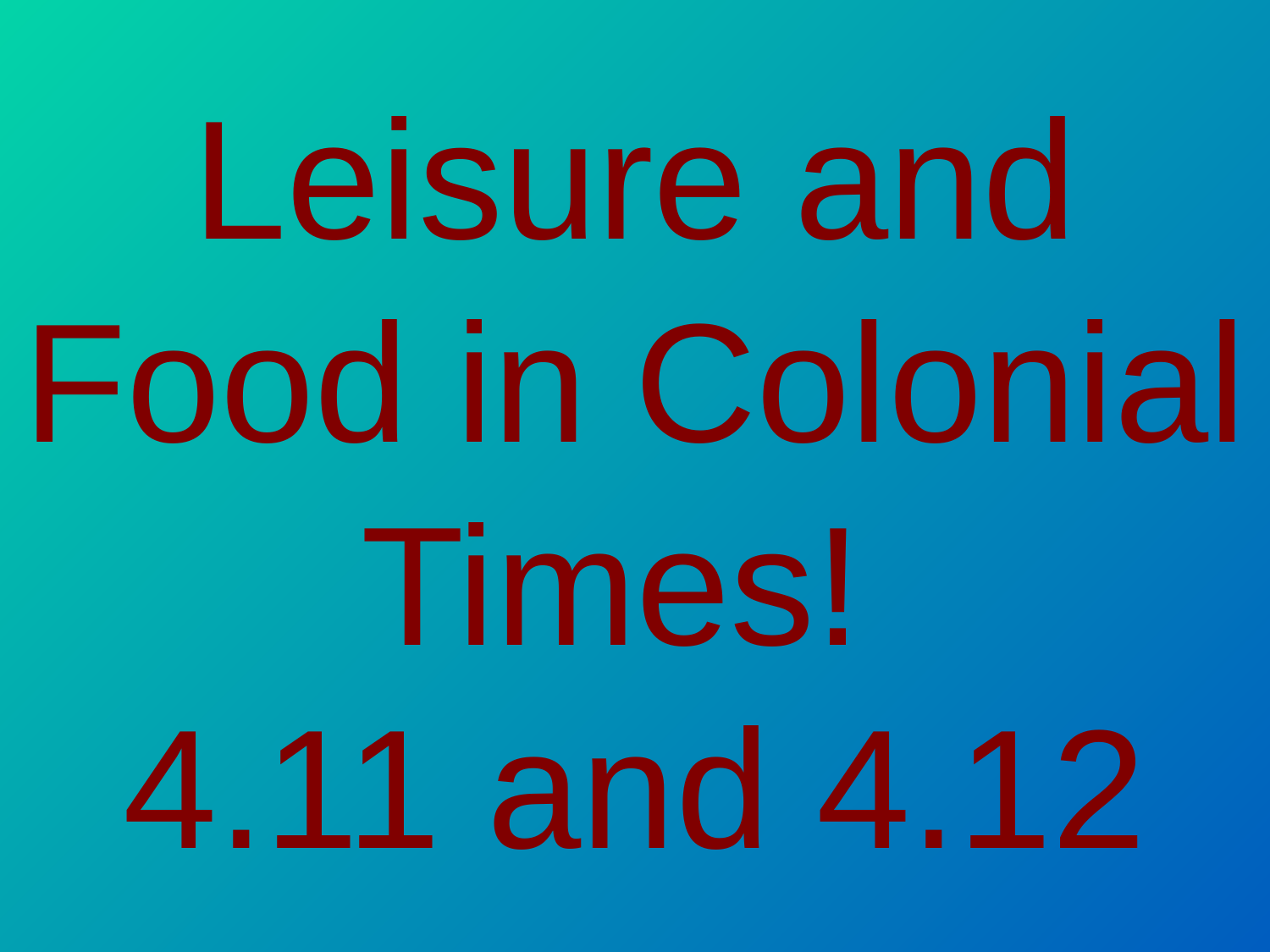

# Leisure and Food in Colonial Times! 4.11 and 4.12